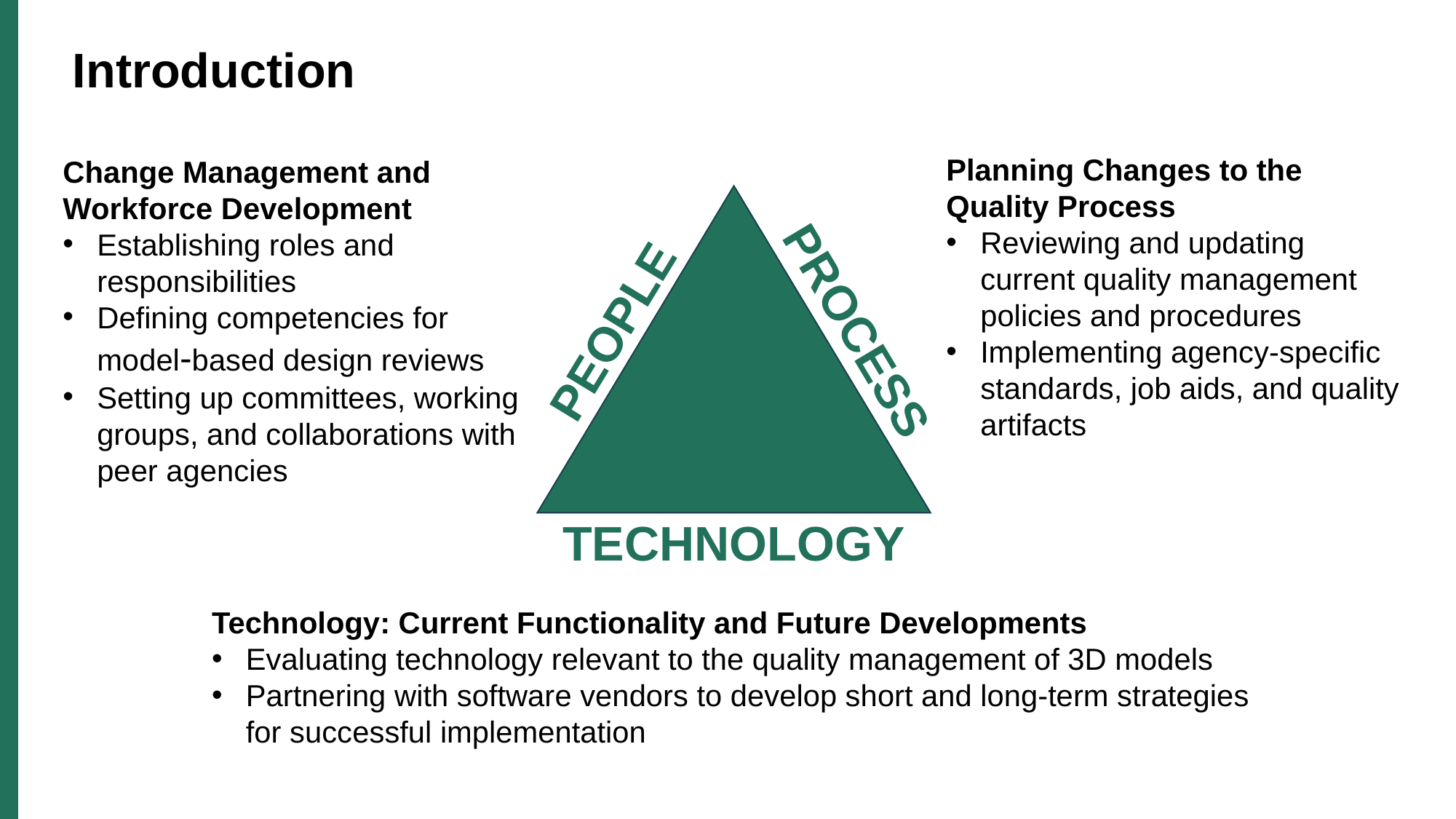

# Introduction
Planning Changes to the Quality Process
Reviewing and updating current quality management policies and procedures
Implementing agency-specific standards, job aids, and quality artifacts
Change Management and Workforce Development
Establishing roles and responsibilities
Defining competencies for model-based design reviews
Setting up committees, working groups, and collaborations with peer agencies

PROCESS
PEOPLE
TECHNOLOGY
Technology: Current Functionality and Future Developments
Evaluating technology relevant to the quality management of 3D models
Partnering with software vendors to develop short and long-term strategies for successful implementation